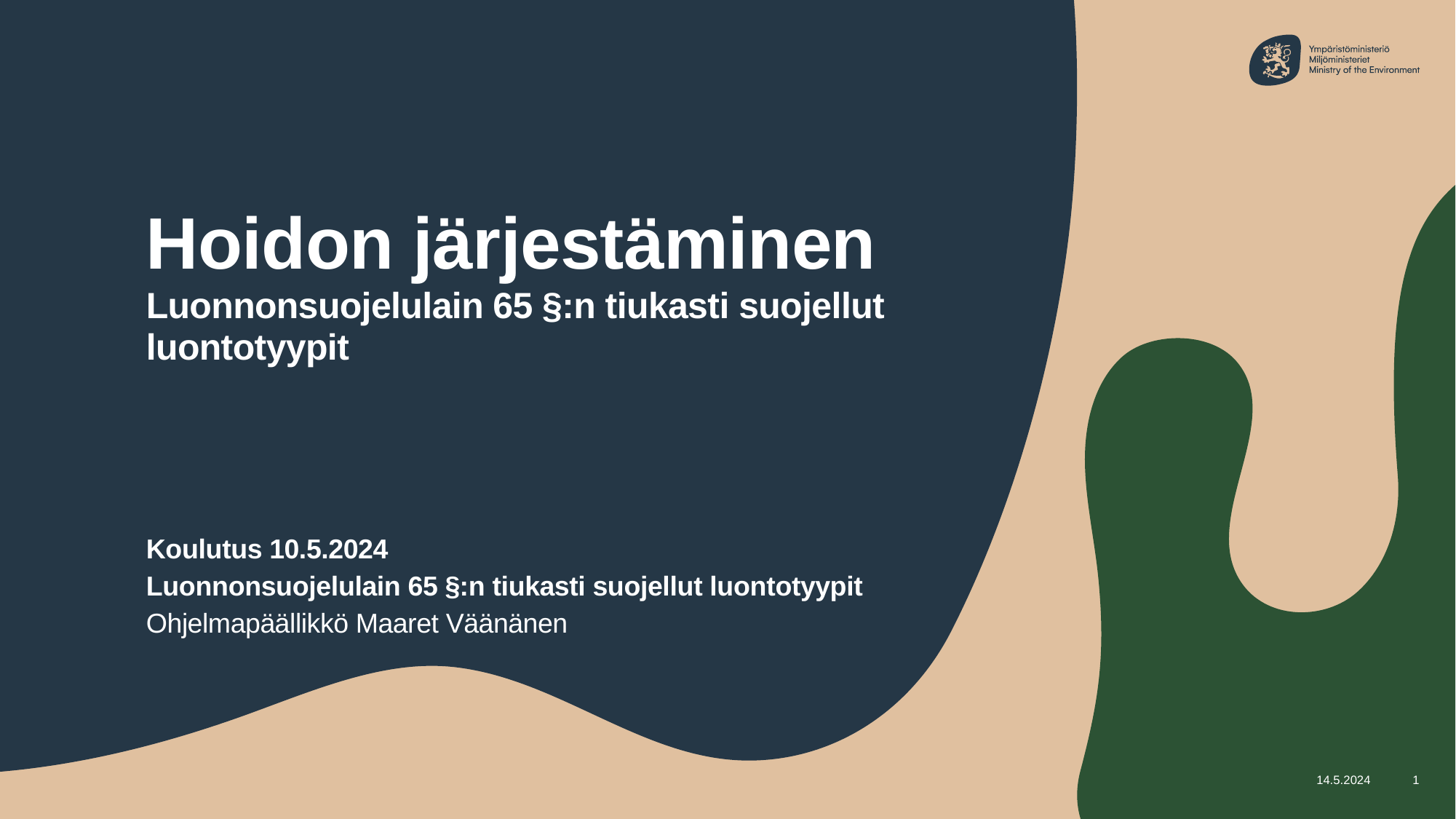

# Hoidon järjestäminen Luonnonsuojelulain 65 §:n tiukasti suojellut luontotyypit
Koulutus 10.5.2024
Luonnonsuojelulain 65 §:n tiukasti suojellut luontotyypit
Ohjelmapäällikkö Maaret Väänänen
14.5.2024
1